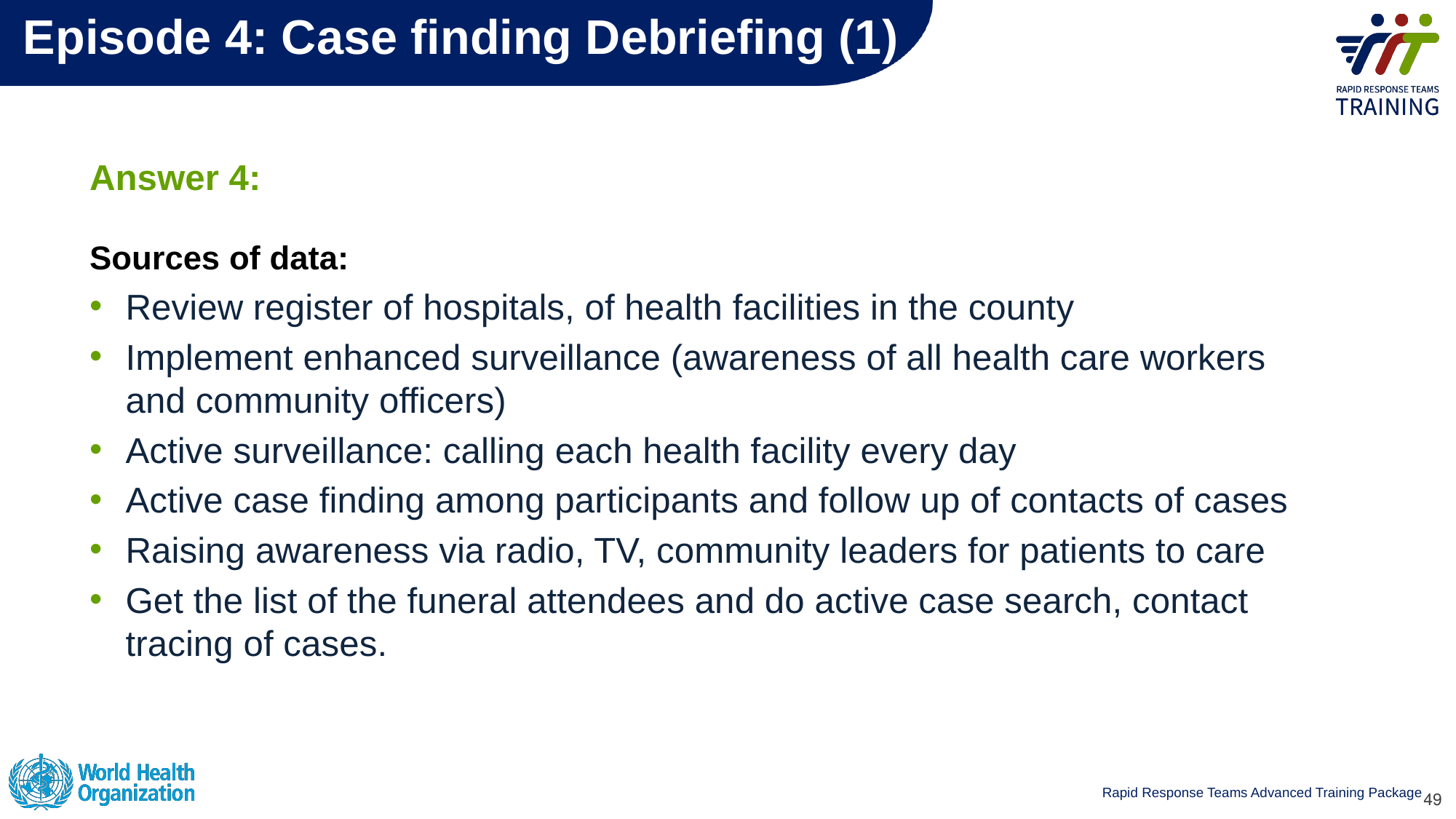

# Episode 4: Case finding Debriefing (1)
Answer 4:

Sources of data:
Review register of hospitals, of health facilities in the county
Implement enhanced surveillance (awareness of all health care workers and community officers)
Active surveillance: calling each health facility every day
Active case finding among participants and follow up of contacts of cases
Raising awareness via radio, TV, community leaders for patients to care
Get the list of the funeral attendees and do active case search, contact tracing of cases.